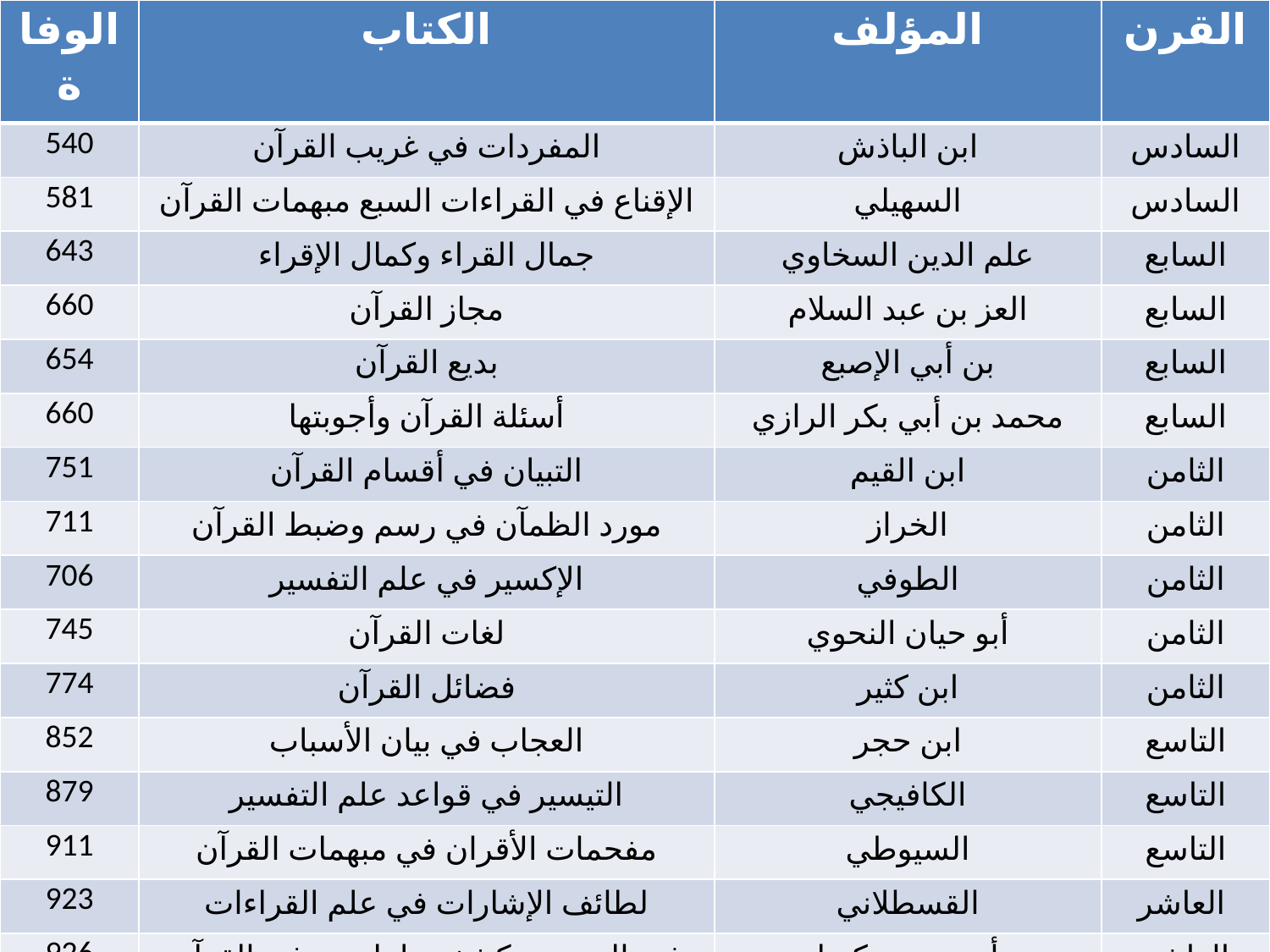

| الوفاة | الكتاب | المؤلف | القرن |
| --- | --- | --- | --- |
| 540 | المفردات في غريب القرآن | ابن الباذش | السادس |
| 581 | الإقناع في القراءات السبع مبهمات القرآن | السهيلي | السادس |
| 643 | جمال القراء وكمال الإقراء | علم الدين السخاوي | السابع |
| 660 | مجاز القرآن | العز بن عبد السلام | السابع |
| 654 | بديع القرآن | بن أبي الإصبع | السابع |
| 660 | أسئلة القرآن وأجوبتها | محمد بن أبي بكر الرازي | السابع |
| 751 | التبيان في أقسام القرآن | ابن القيم | الثامن |
| 711 | مورد الظمآن في رسم وضبط القرآن | الخراز | الثامن |
| 706 | الإكسير في علم التفسير | الطوفي | الثامن |
| 745 | لغات القرآن | أبو حيان النحوي | الثامن |
| 774 | فضائل القرآن | ابن كثير | الثامن |
| 852 | العجاب في بيان الأسباب | ابن حجر | التاسع |
| 879 | التيسير في قواعد علم التفسير | الكافيجي | التاسع |
| 911 | مفحمات الأقران في مبهمات القرآن | السيوطي | التاسع |
| 923 | لطائف الإشارات في علم القراءات | القسطلاني | العاشر |
| 926 | فتح الرحمن بكشف ما يلتبس في القرآن | أبو يحيى زكريا | العاشر |
| 921 | غريب القرآن | ابن الشحنة | العاشر |
#